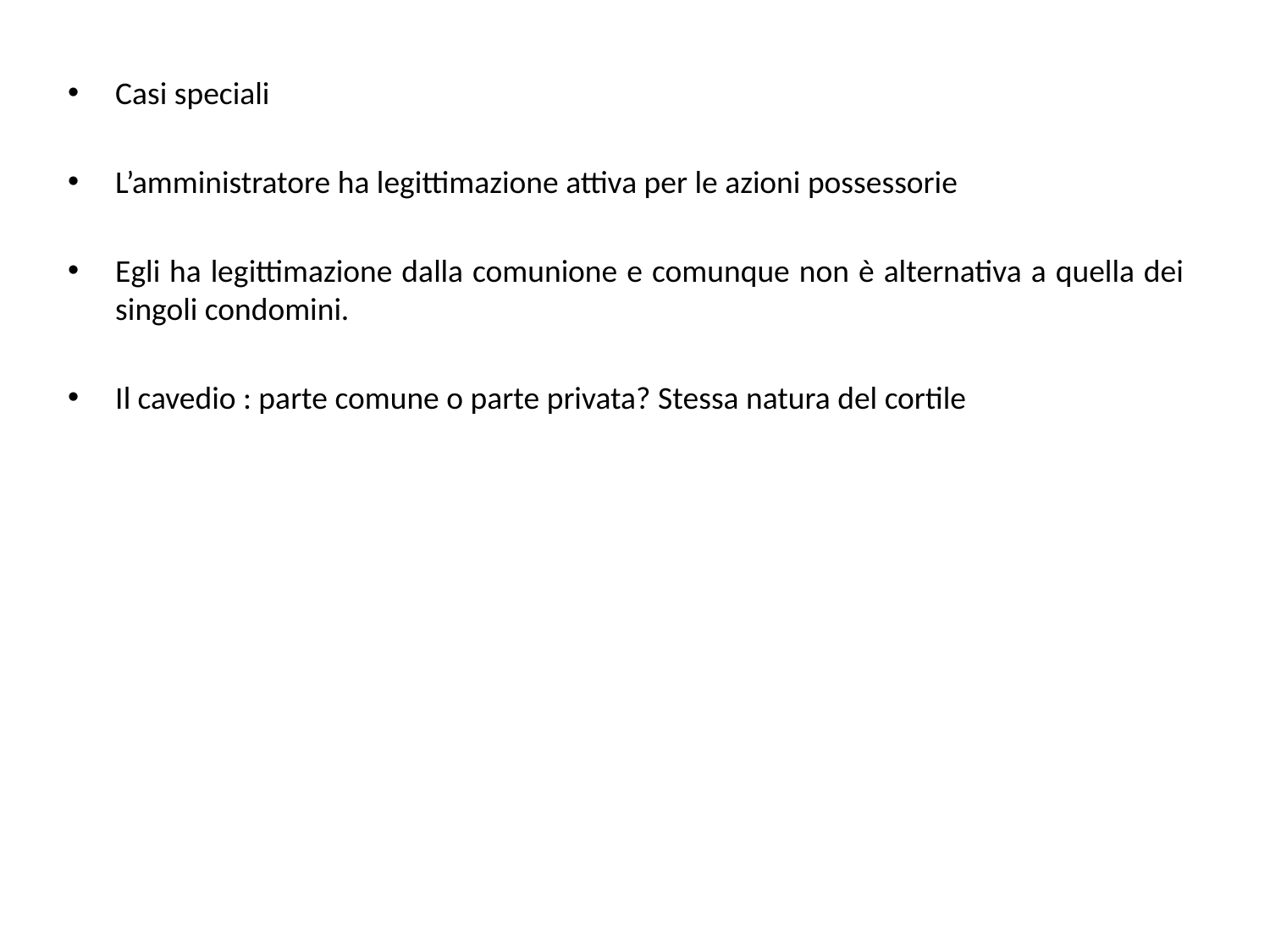

Casi speciali

L’amministratore ha legittimazione attiva per le azioni possessorie

Egli ha legittimazione dalla comunione e comunque non è alternativa a quella dei singoli condomini.

Il cavedio : parte comune o parte privata? Stessa natura del cortile